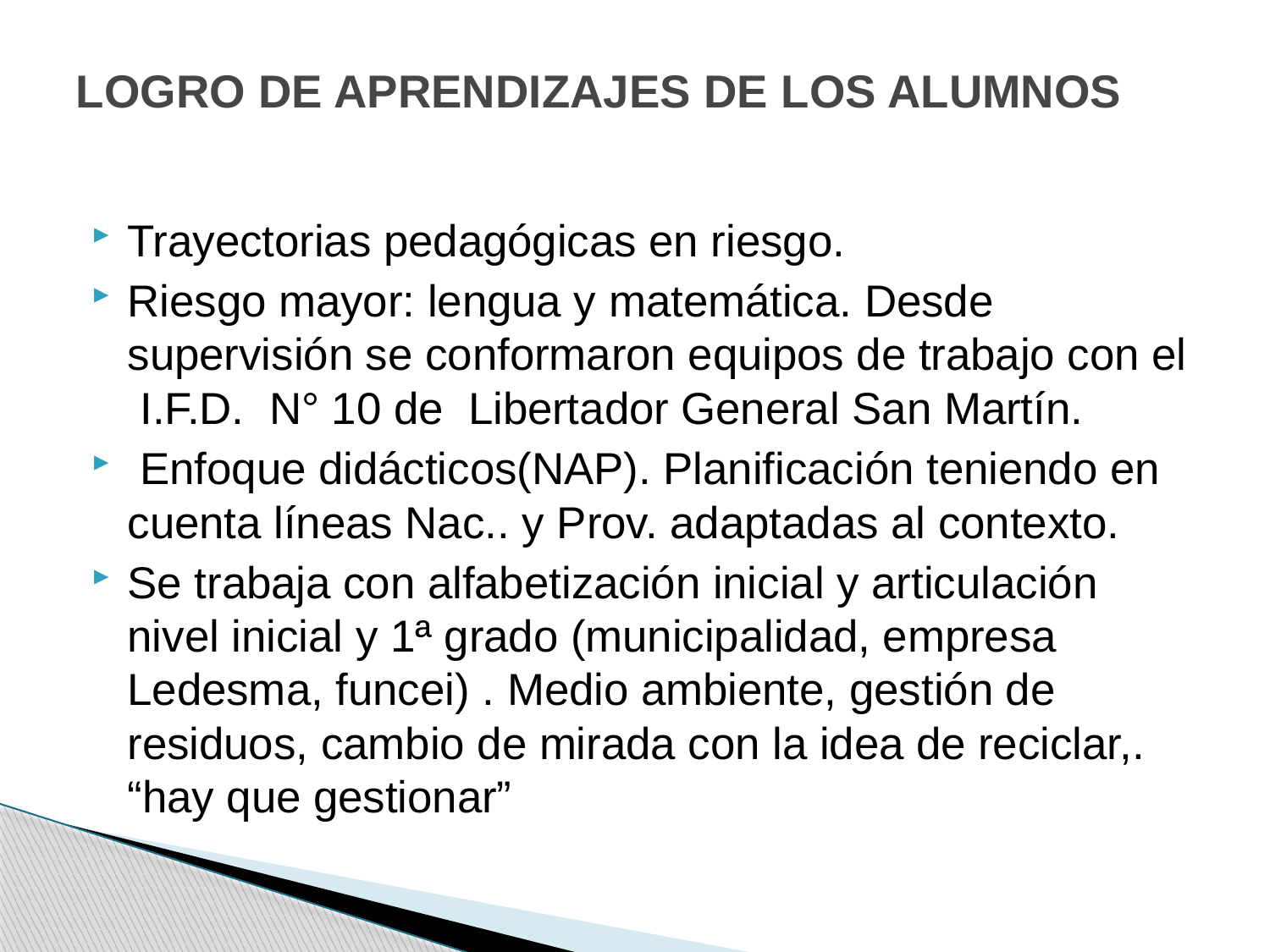

# LOGRO DE APRENDIZAJES DE LOS ALUMNOS
Trayectorias pedagógicas en riesgo.
Riesgo mayor: lengua y matemática. Desde supervisión se conformaron equipos de trabajo con el  I.F.D.  N° 10 de  Libertador General San Martín.
 Enfoque didácticos(NAP). Planificación teniendo en cuenta líneas Nac.. y Prov. adaptadas al contexto.
Se trabaja con alfabetización inicial y articulación nivel inicial y 1ª grado (municipalidad, empresa Ledesma, funcei) . Medio ambiente, gestión de residuos, cambio de mirada con la idea de reciclar,. “hay que gestionar”